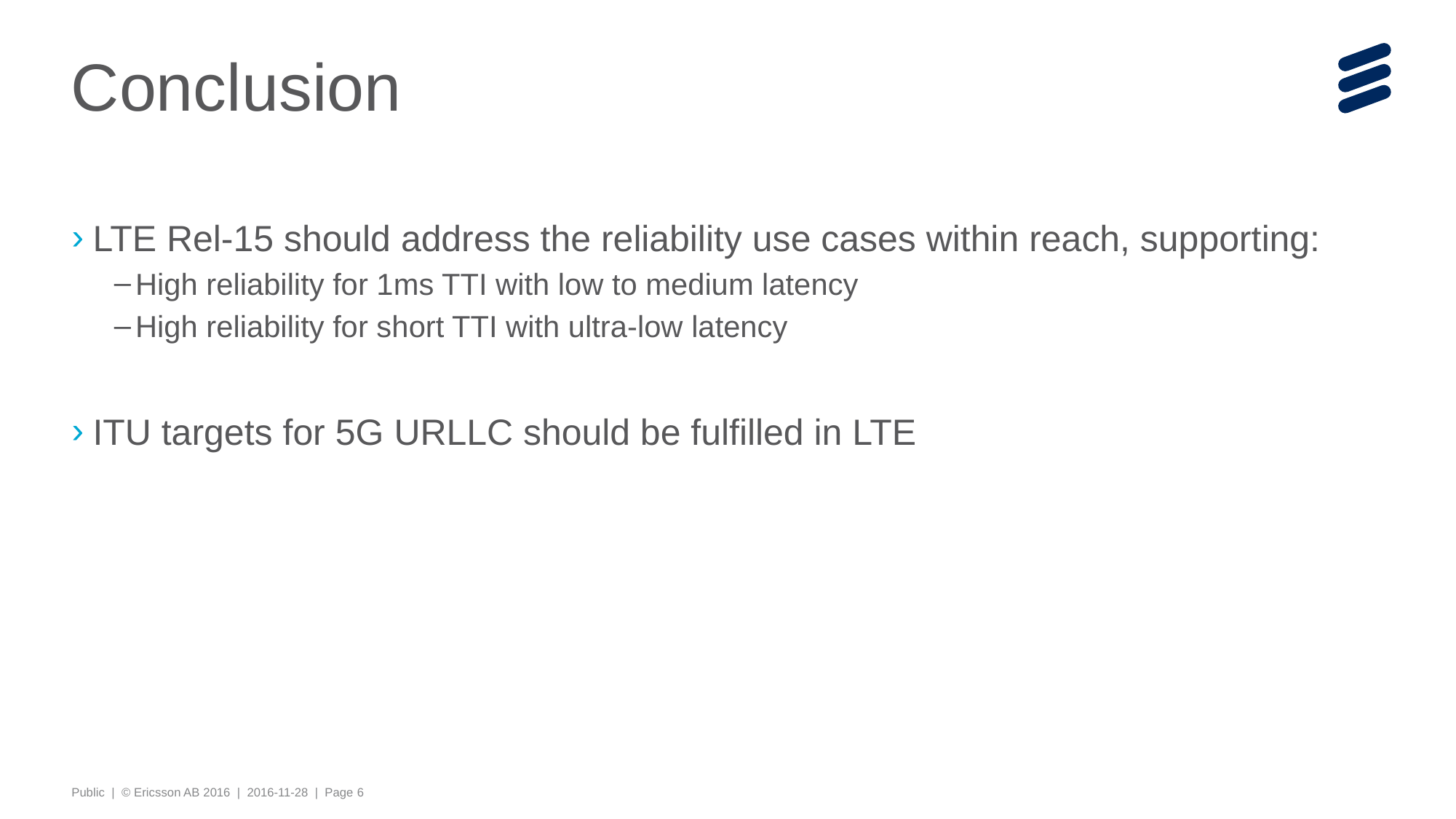

# Conclusion
LTE Rel-15 should address the reliability use cases within reach, supporting:
High reliability for 1ms TTI with low to medium latency
High reliability for short TTI with ultra-low latency

ITU targets for 5G URLLC should be fulfilled in LTE